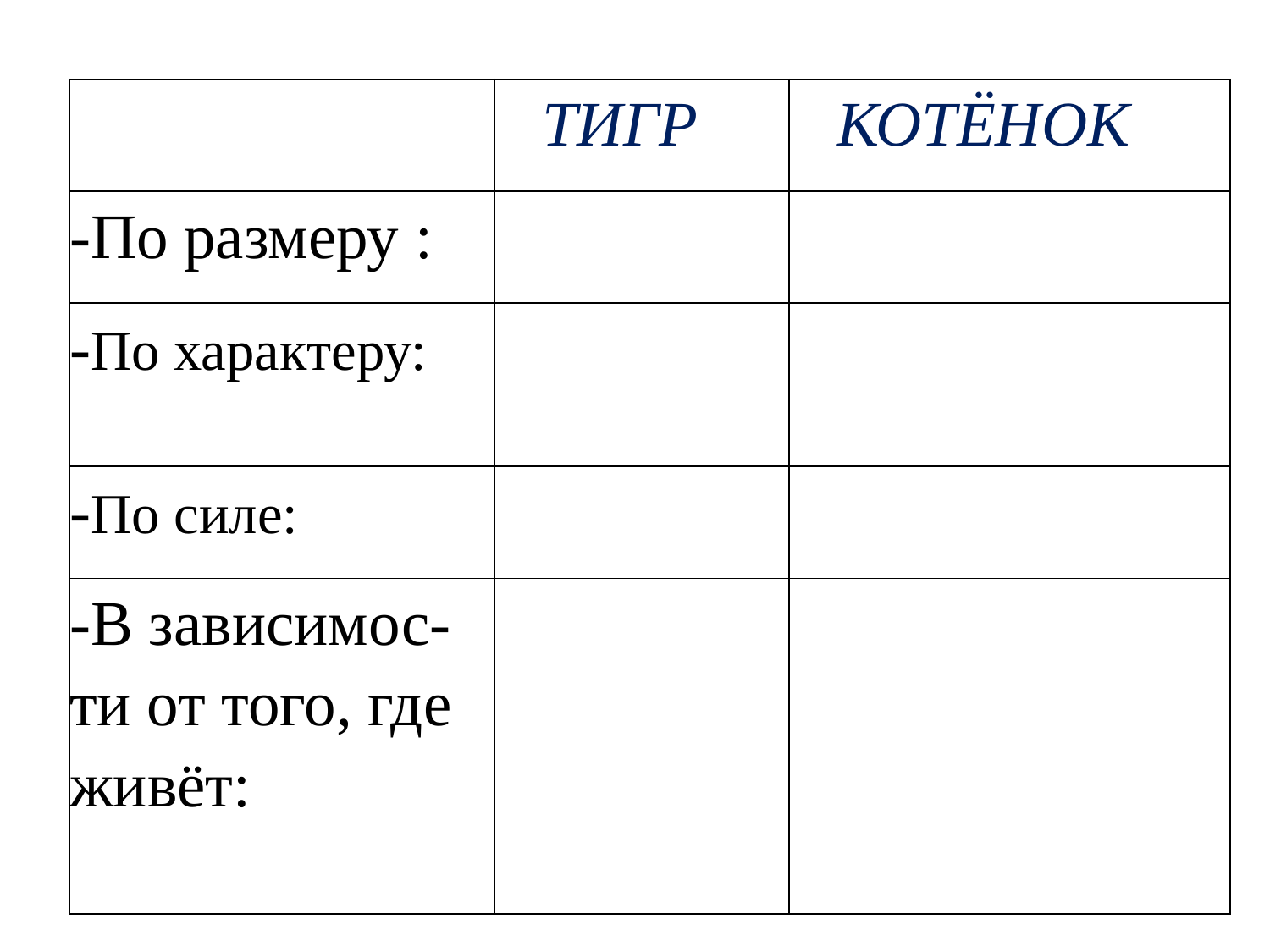

|  | ТИГР | КОТЁНОК |
| --- | --- | --- |
| -По размеру : |  |  |
| -По характеру: |  |  |
| -По силе: |  |  |
| -В зависимос-ти от того, где живёт: |  |  |